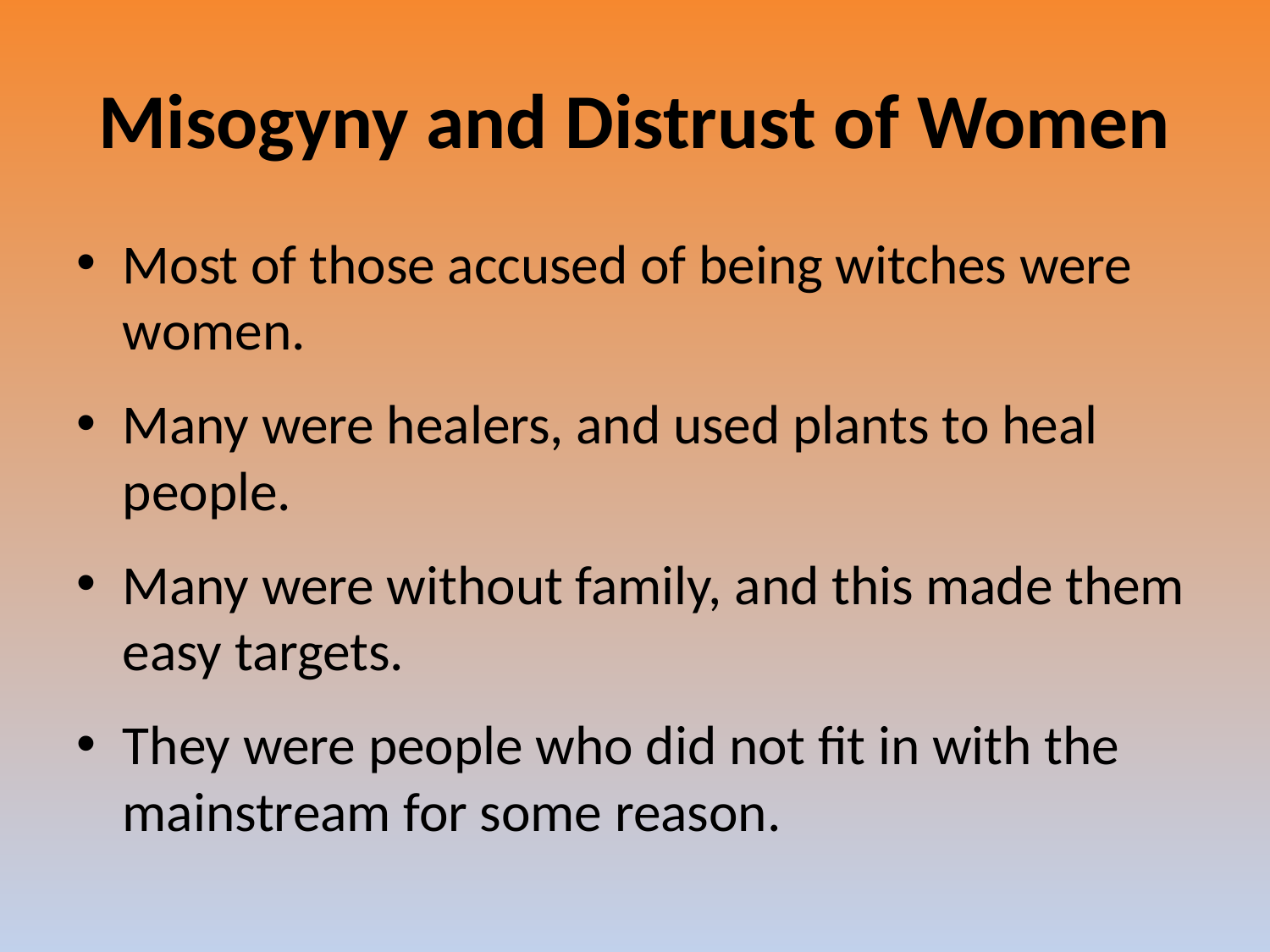

# Misogyny and Distrust of Women
Most of those accused of being witches were women.
Many were healers, and used plants to heal people.
Many were without family, and this made them easy targets.
They were people who did not fit in with the mainstream for some reason.